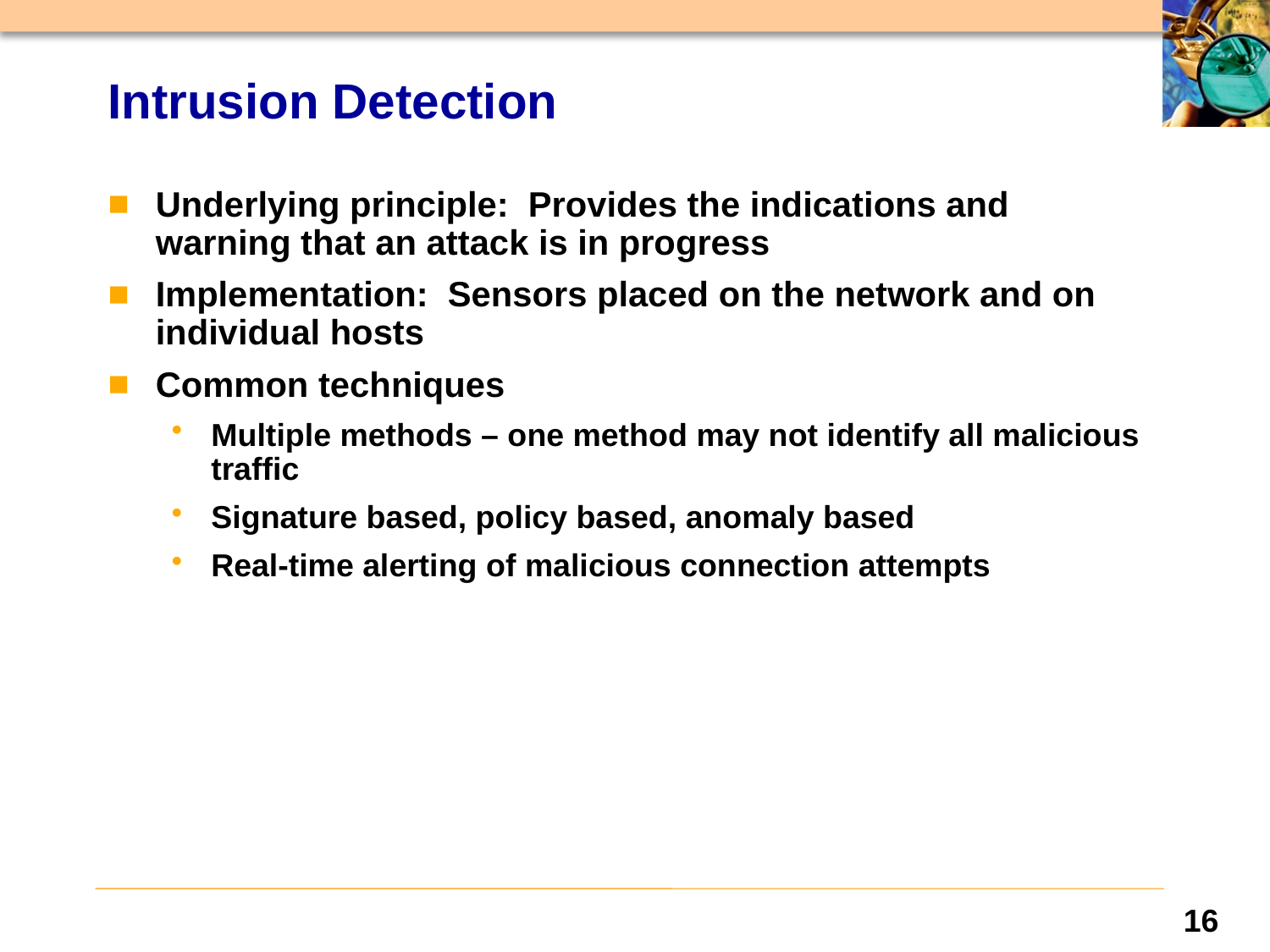

# Intrusion Detection
Underlying principle:  Provides the indications and warning that an attack is in progress
Implementation:  Sensors placed on the network and on individual hosts
Common techniques
Multiple methods – one method may not identify all malicious traffic
Signature based, policy based, anomaly based
Real-time alerting of malicious connection attempts